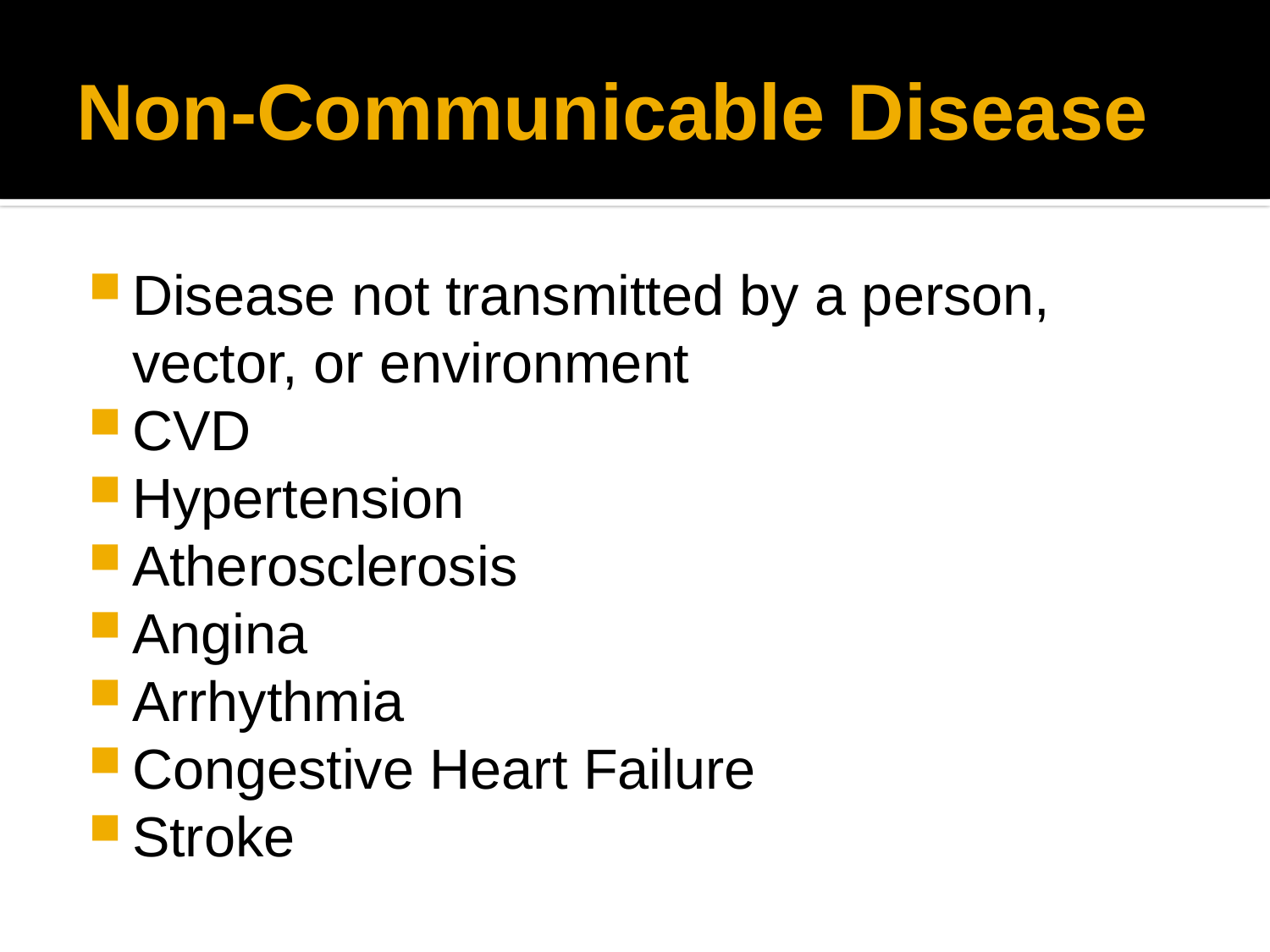

# Non-Communicable Disease
Disease not transmitted by a person, vector, or environment
CVD
Hypertension
Atherosclerosis
Angina
Arrhythmia
Congestive Heart Failure
Stroke